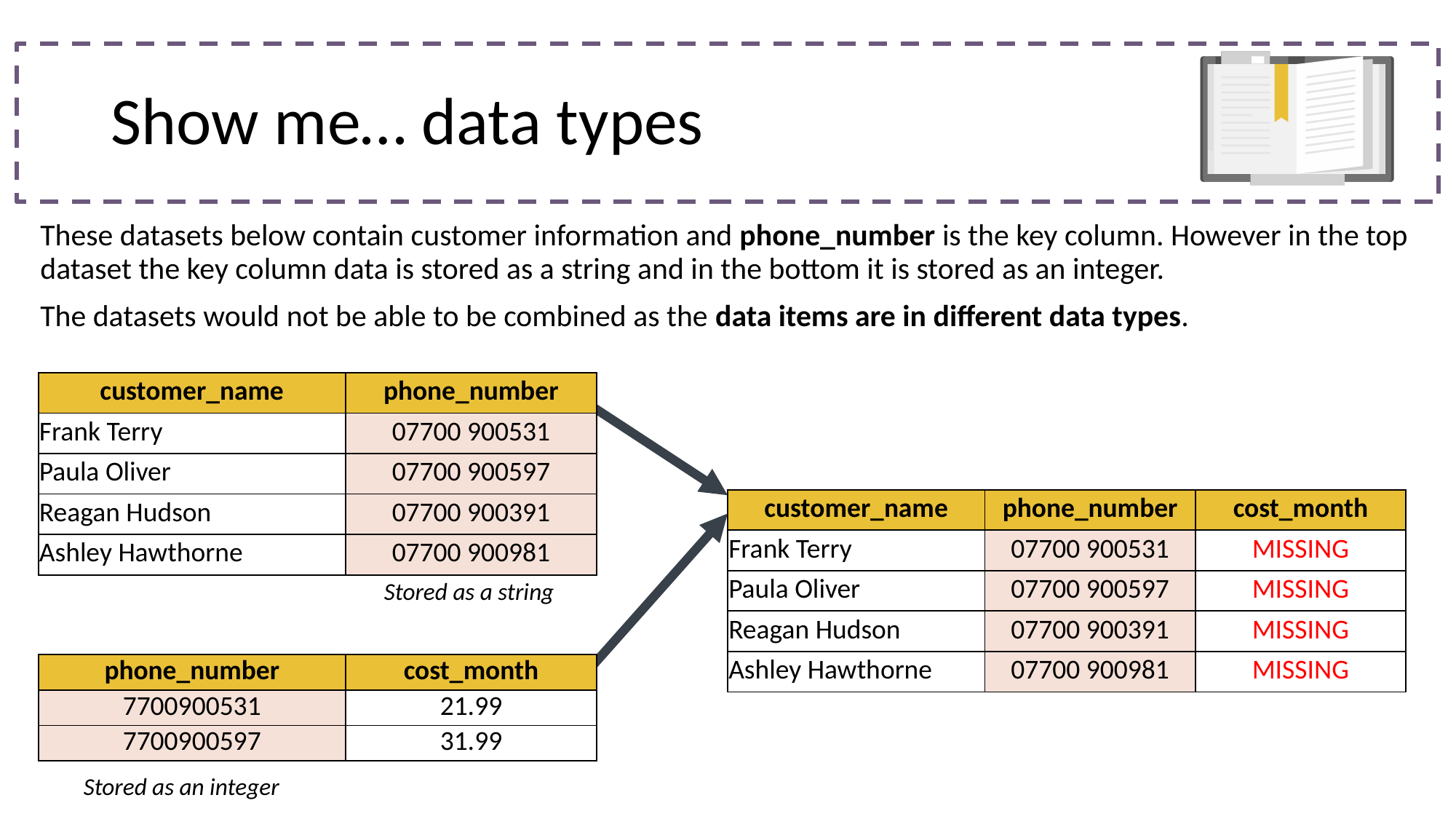

# Show me… data types
These datasets below contain customer information and phone_number is the key column. However in the top dataset the key column data is stored as a string and in the bottom it is stored as an integer.
The datasets would not be able to be combined as the data items are in different data types.
| customer\_name | phone\_number |
| --- | --- |
| Frank Terry | 07700 900531 |
| Paula Oliver | 07700 900597 |
| Reagan Hudson | 07700 900391 |
| Ashley Hawthorne | 07700 900981 |
| customer\_name | phone\_number | cost\_month |
| --- | --- | --- |
| Frank Terry | 07700 900531 | MISSING |
| Paula Oliver | 07700 900597 | MISSING |
| Reagan Hudson | 07700 900391 | MISSING |
| Ashley Hawthorne | 07700 900981 | MISSING |
Stored as a string
| phone\_number | cost\_month |
| --- | --- |
| 7700900531 | 21.99 |
| 7700900597 | 31.99 |
Stored as an integer